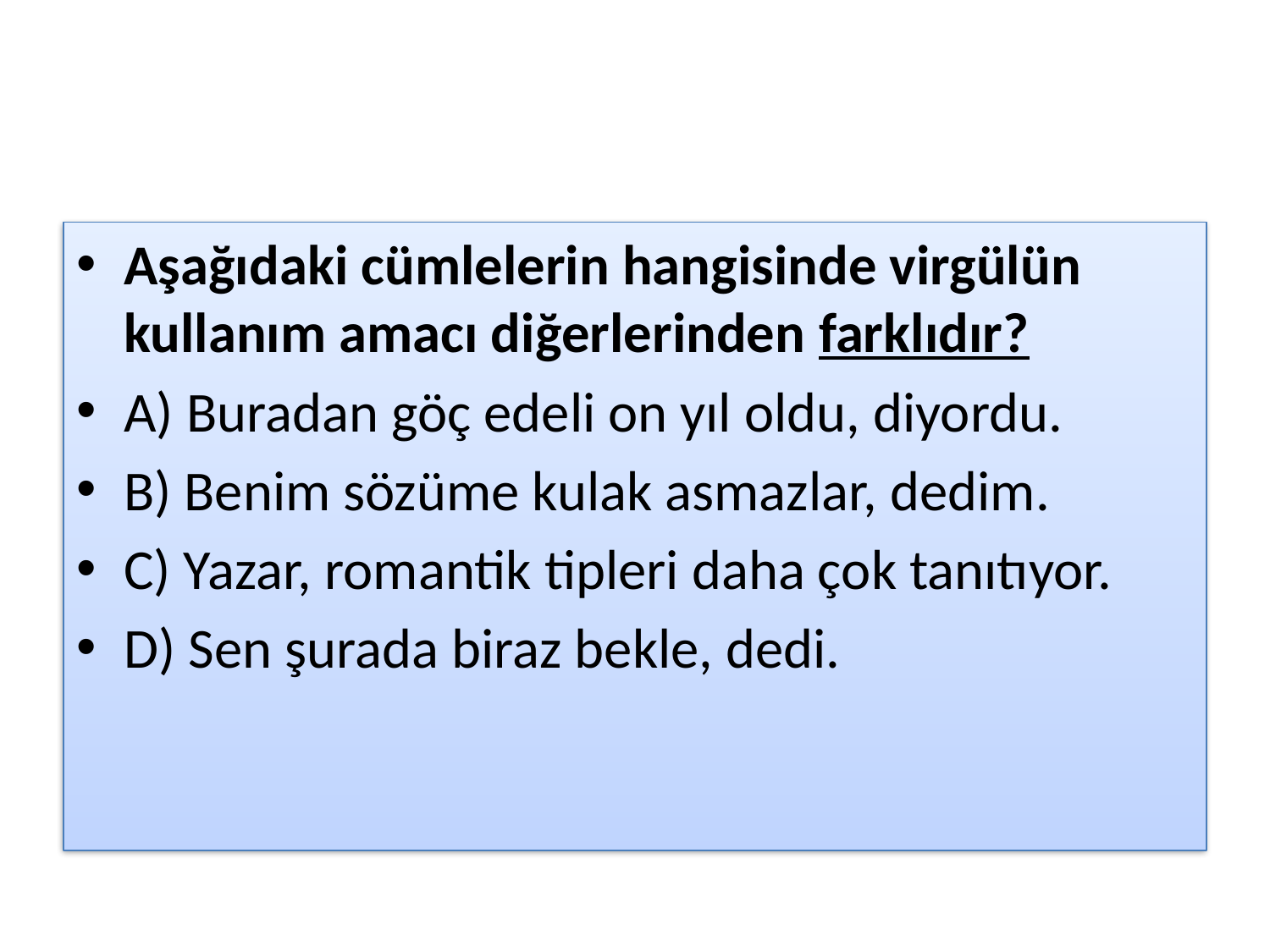

#
Aşağıdaki cümlelerin hangisinde virgülün kullanım amacı diğerlerinden farklıdır?
A) Buradan göç edeli on yıl oldu, diyordu.
B) Benim sözüme kulak asmazlar, dedim.
C) Yazar, romantik tipleri daha çok tanıtıyor.
D) Sen şurada biraz bekle, dedi.